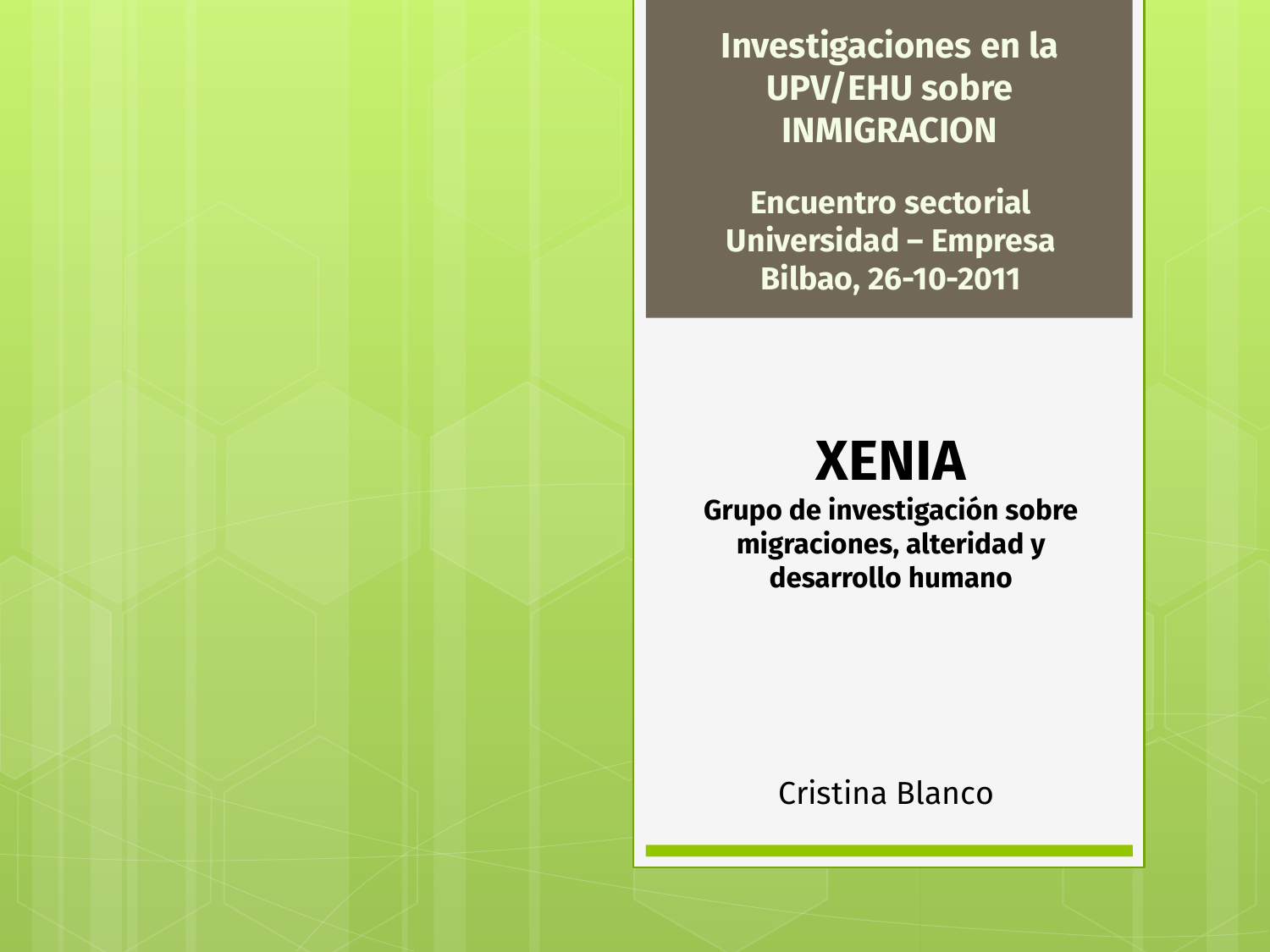

Investigaciones en la UPV/EHU sobre INMIGRACION
Encuentro sectorial Universidad – Empresa
Bilbao, 26-10-2011
# XENIA Grupo de investigación sobre migraciones, alteridad y desarrollo humano
Cristina Blanco